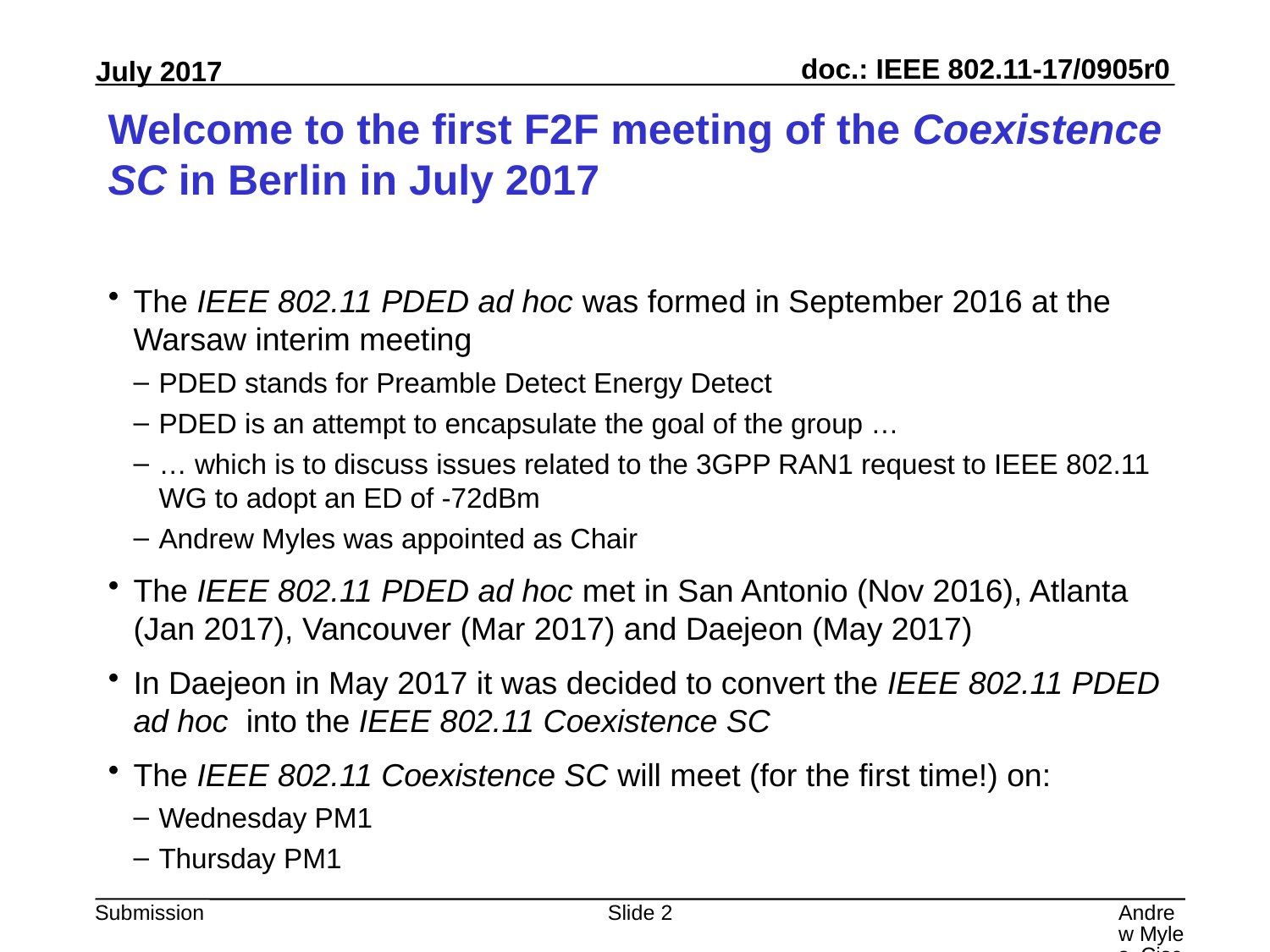

# Welcome to the first F2F meeting of the Coexistence SC in Berlin in July 2017
The IEEE 802.11 PDED ad hoc was formed in September 2016 at the Warsaw interim meeting
PDED stands for Preamble Detect Energy Detect
PDED is an attempt to encapsulate the goal of the group …
… which is to discuss issues related to the 3GPP RAN1 request to IEEE 802.11 WG to adopt an ED of -72dBm
Andrew Myles was appointed as Chair
The IEEE 802.11 PDED ad hoc met in San Antonio (Nov 2016), Atlanta (Jan 2017), Vancouver (Mar 2017) and Daejeon (May 2017)
In Daejeon in May 2017 it was decided to convert the IEEE 802.11 PDED ad hoc  into the IEEE 802.11 Coexistence SC
The IEEE 802.11 Coexistence SC will meet (for the first time!) on:
Wednesday PM1
Thursday PM1
Slide 2
Andrew Myles, Cisco